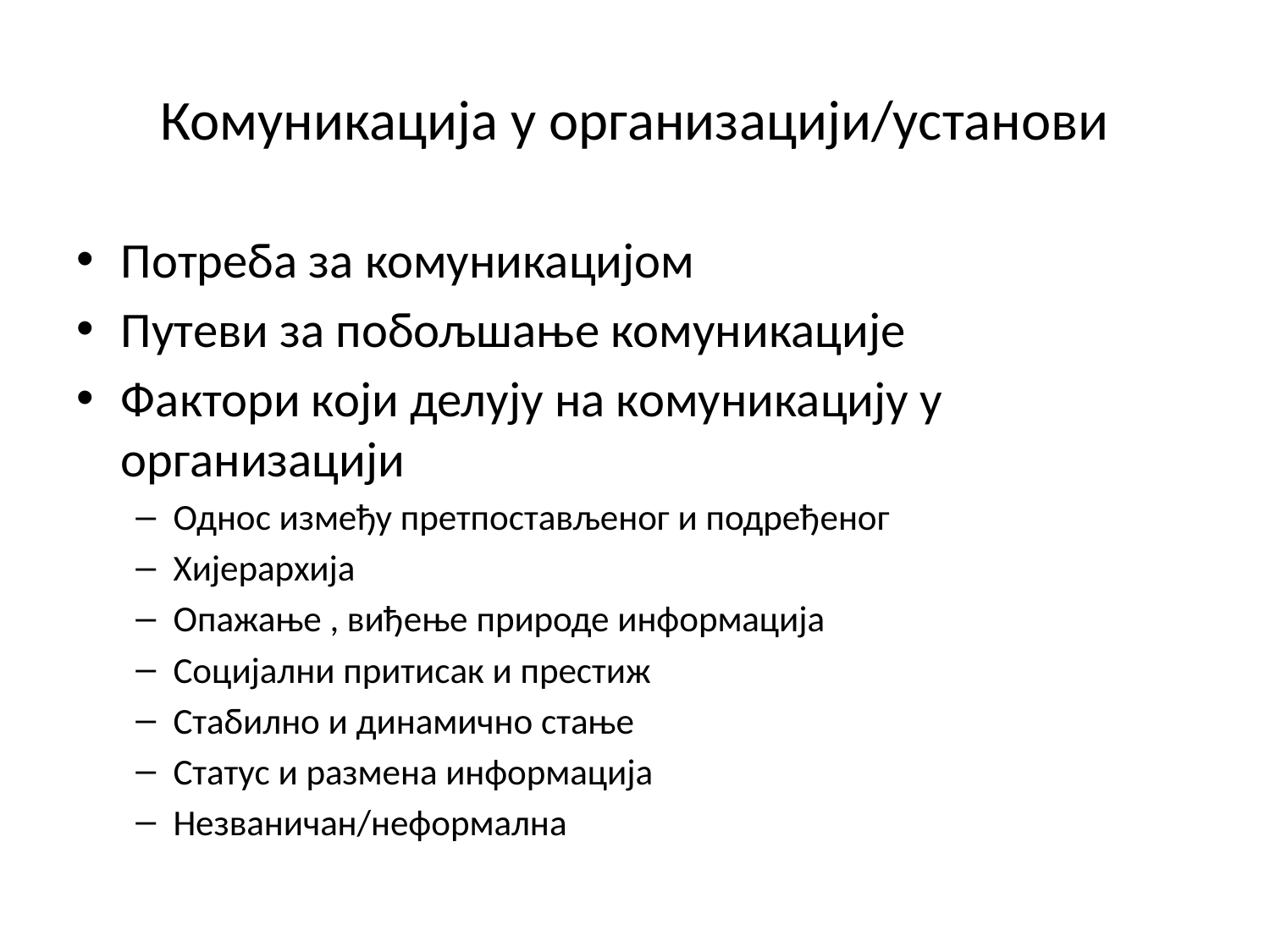

# Комуникација у организацији/установи
Потреба за комуникацијом
Путеви за побољшање комуникације
Фактори који делују на комуникацију у организацији
Однос између претпостављеног и подређеног
Хијерархија
Опажање , виђење природе информација
Социјални притисак и престиж
Стабилно и динамично стање
Статус и размена информација
Незваничан/неформална